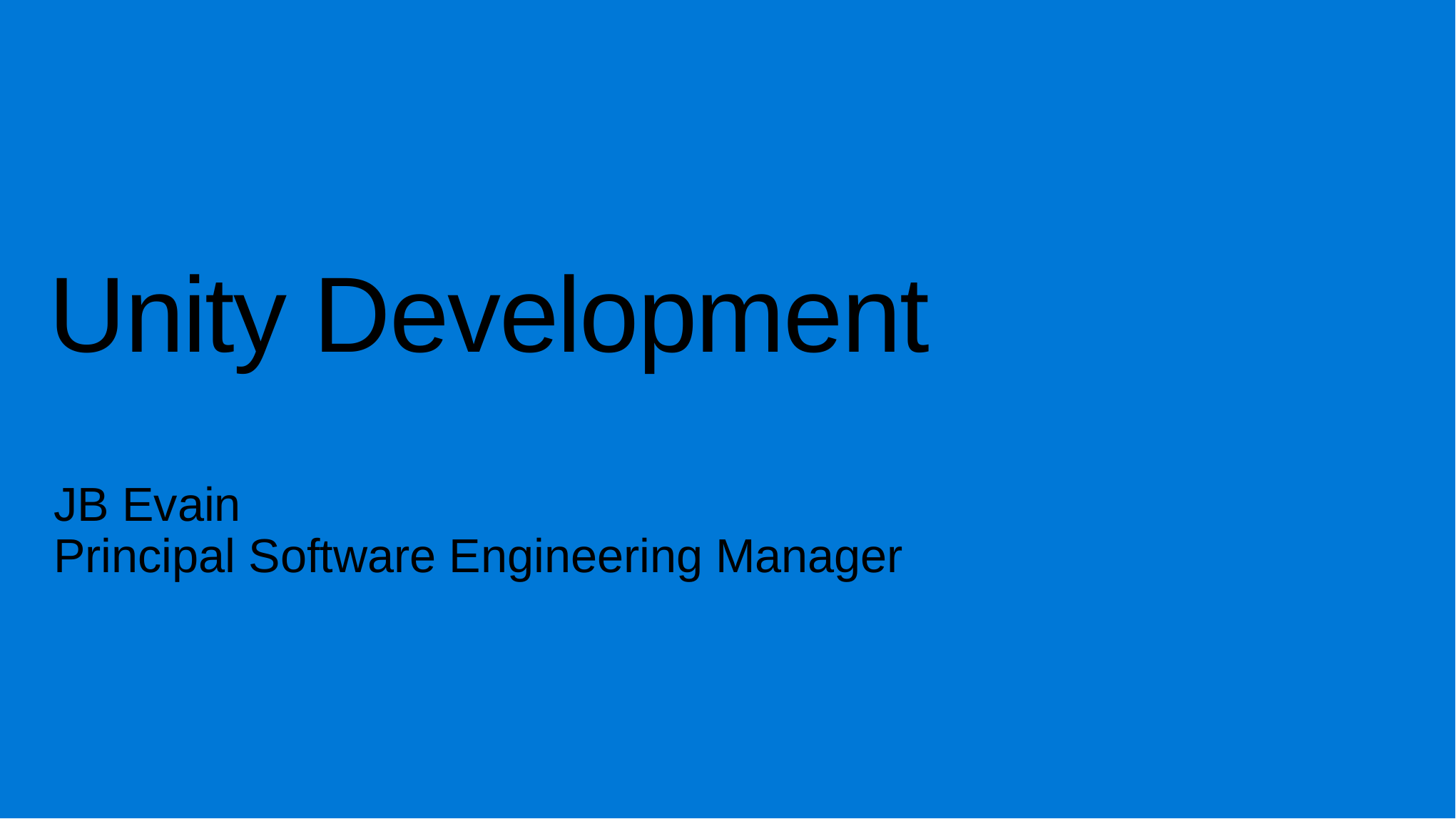

# Unity Development
JB Evain
Principal Software Engineering Manager